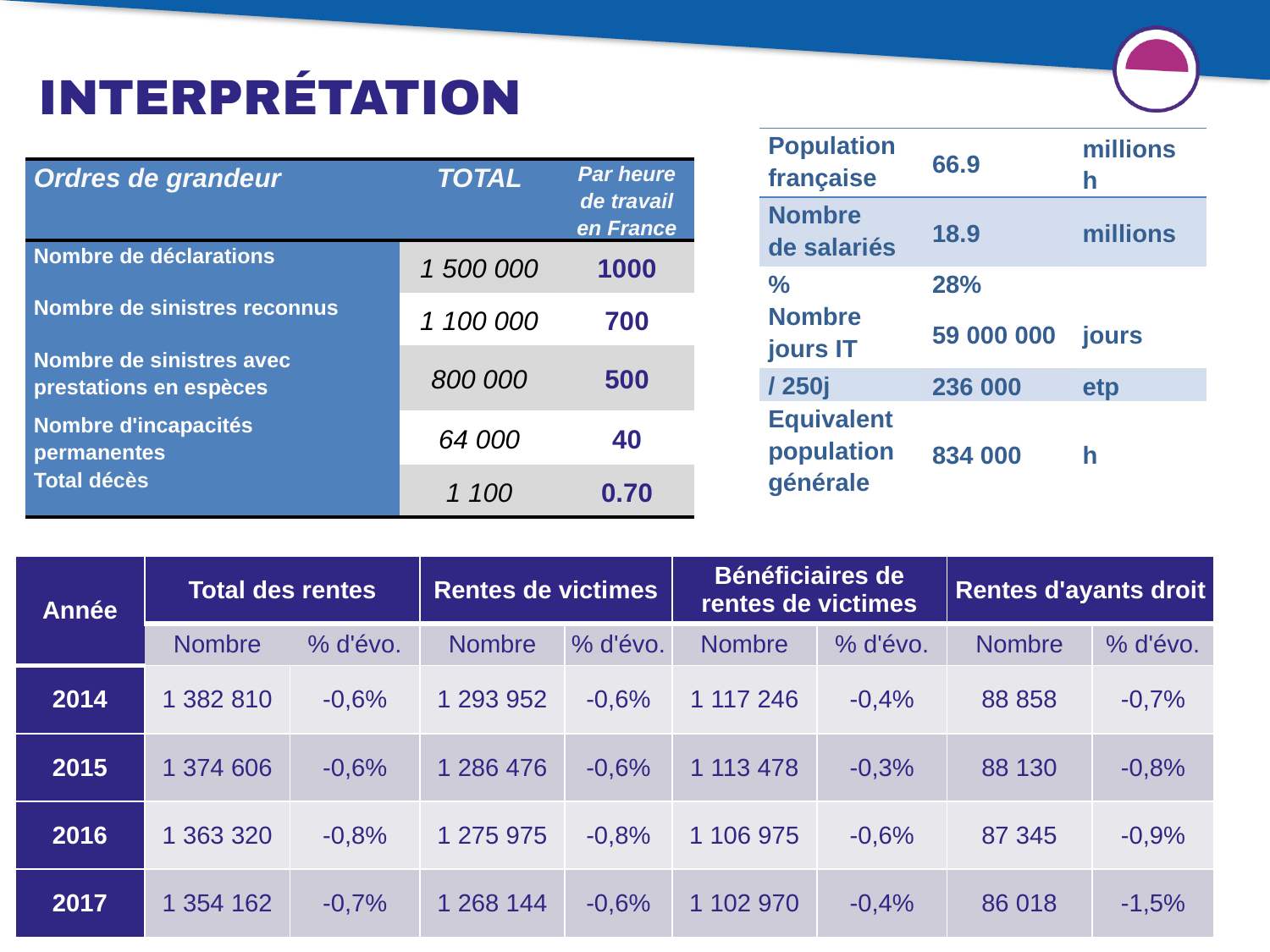

# Interprétation
| Population française | 66.9 | millions h |
| --- | --- | --- |
| Nombre de salariés | 18.9 | millions |
| % | 28% |  |
| Nombre jours IT | 59 000 000 | jours |
| / 250j | 236 000 | etp |
| Equivalent population générale | 834 000 | h |
| Ordres de grandeur | TOTAL | Par heure de travail en France |
| --- | --- | --- |
| Nombre de déclarations | 1 500 000 | 1000 |
| Nombre de sinistres reconnus | 1 100 000 | 700 |
| Nombre de sinistres avec prestations en espèces | 800 000 | 500 |
| Nombre d'incapacités permanentes | 64 000 | 40 |
| Total décès | 1 100 | 0.70 |
| Année | Total des rentes |  | Rentes de victimes |  | Bénéficiaires de rentes de victimes |  | Rentes d'ayants droit |  |
| --- | --- | --- | --- | --- | --- | --- | --- | --- |
|  | Nombre | % d'évo. | Nombre | % d'évo. | Nombre | % d'évo. | Nombre | % d'évo. |
| 2014 | 1 382 810 | -0,6% | 1 293 952 | -0,6% | 1 117 246 | -0,4% | 88 858 | -0,7% |
| 2015 | 1 374 606 | -0,6% | 1 286 476 | -0,6% | 1 113 478 | -0,3% | 88 130 | -0,8% |
| 2016 | 1 363 320 | -0,8% | 1 275 975 | -0,8% | 1 106 975 | -0,6% | 87 345 | -0,9% |
| 2017 | 1 354 162 | -0,7% | 1 268 144 | -0,6% | 1 102 970 | -0,4% | 86 018 | -1,5% |
55